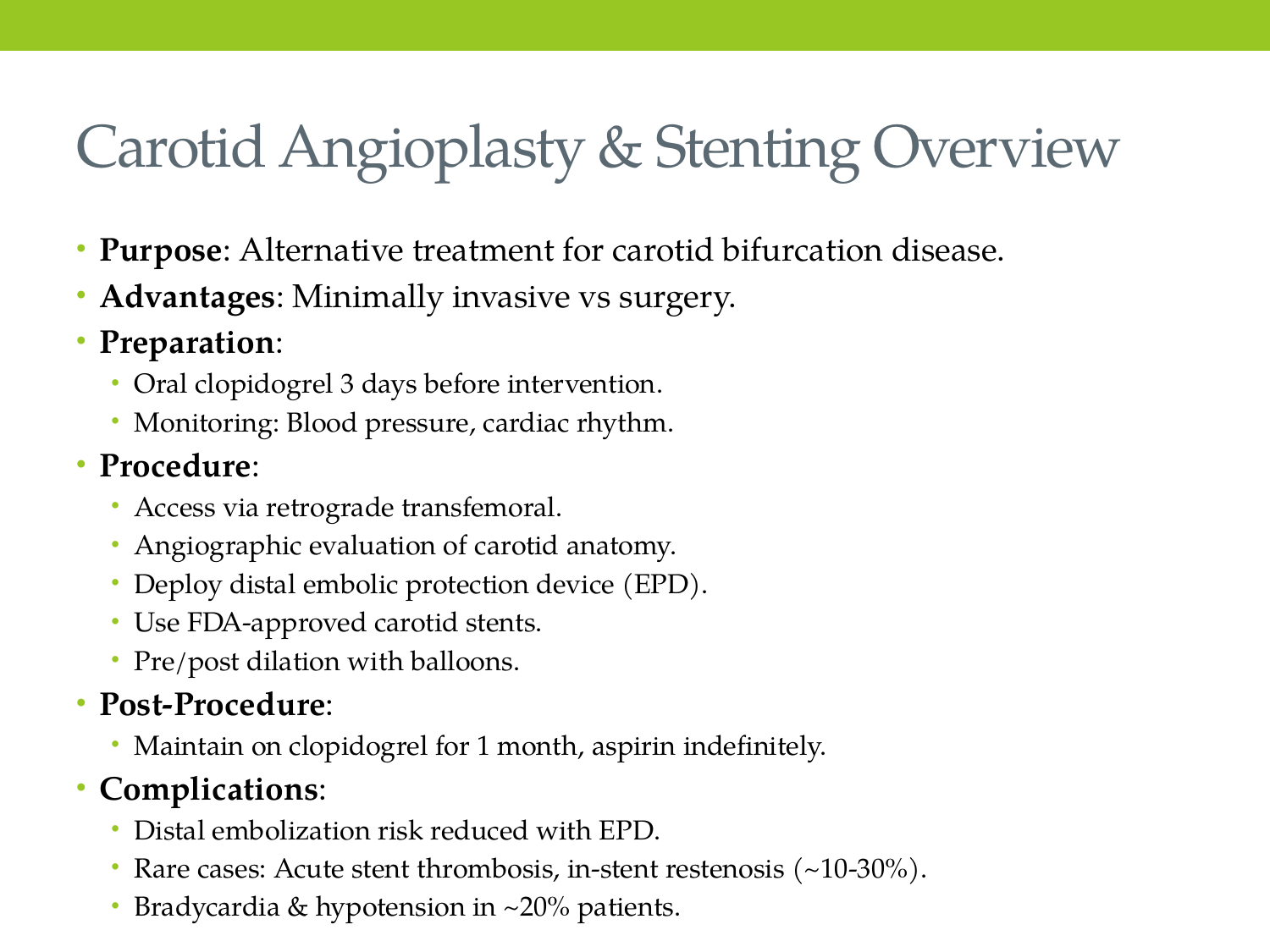

# Carotid Angioplasty & Stenting Overview
Purpose: Alternative treatment for carotid bifurcation disease.
Advantages: Minimally invasive vs surgery.
Preparation:
Oral clopidogrel 3 days before intervention.
Monitoring: Blood pressure, cardiac rhythm.
Procedure:
Access via retrograde transfemoral.
Angiographic evaluation of carotid anatomy.
Deploy distal embolic protection device (EPD).
Use FDA-approved carotid stents.
Pre/post dilation with balloons.
Post-Procedure:
Maintain on clopidogrel for 1 month, aspirin indefinitely.
Complications:
Distal embolization risk reduced with EPD.
Rare cases: Acute stent thrombosis, in-stent restenosis (~10-30%).
Bradycardia & hypotension in ~20% patients.